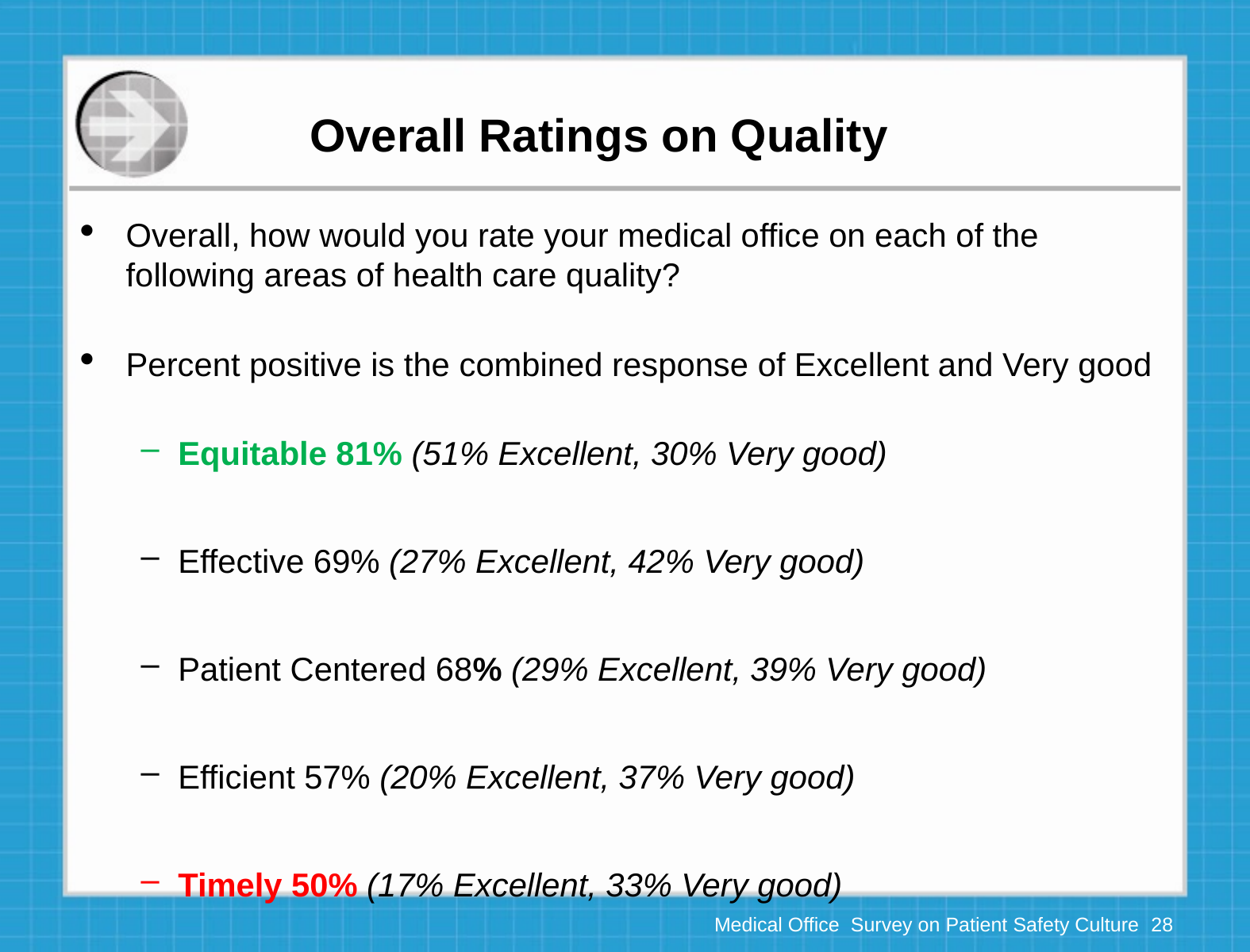

# Overall Ratings on Quality
Overall, how would you rate your medical office on each of the following areas of health care quality?

Percent positive is the combined response of Excellent and Very good

Equitable 81% (51% Excellent, 30% Very good)

Effective 69% (27% Excellent, 42% Very good)

Patient Centered 68% (29% Excellent, 39% Very good)

Efficient 57% (20% Excellent, 37% Very good)

Timely 50% (17% Excellent, 33% Very good)